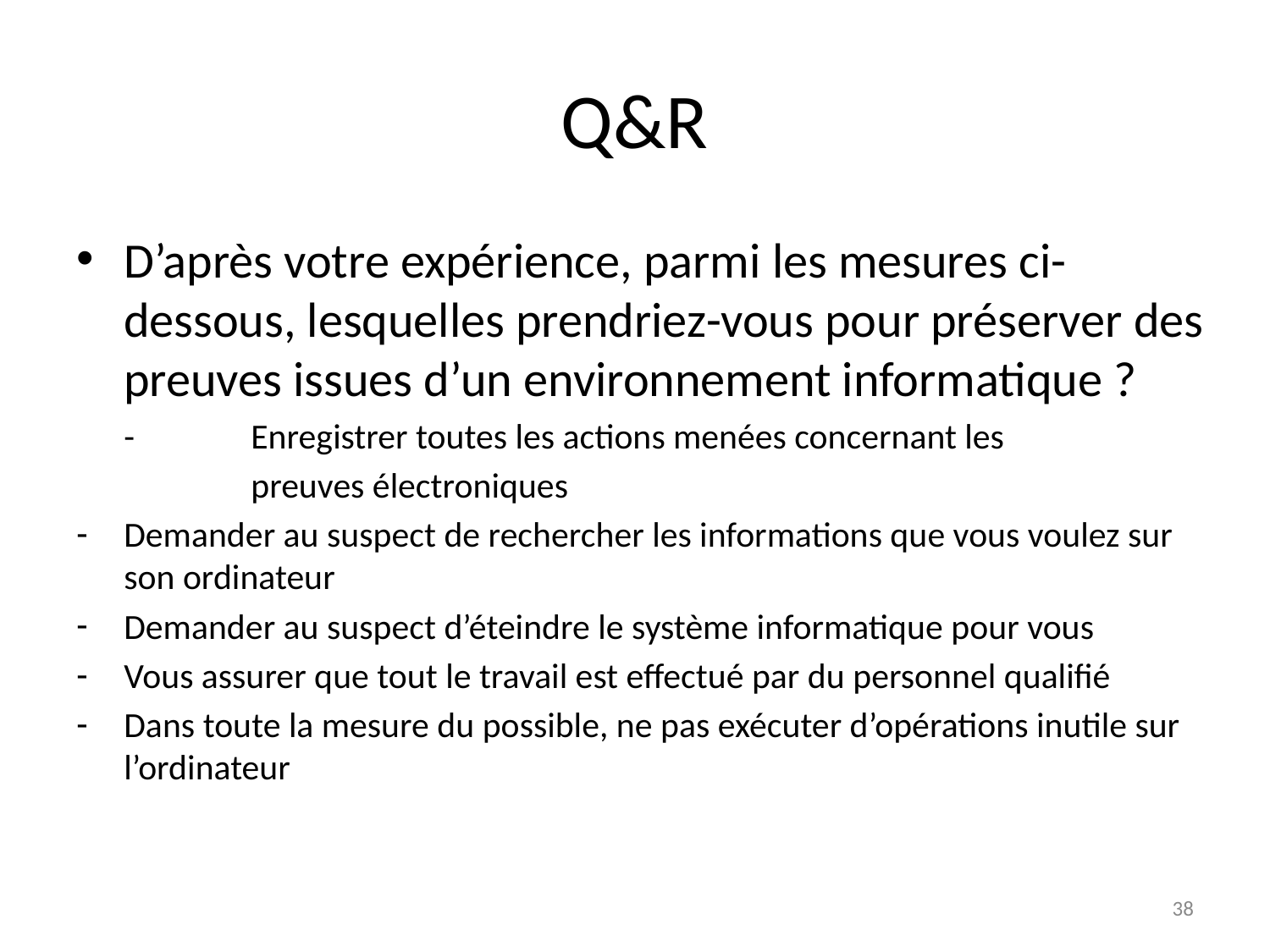

# Q&R
D’après votre expérience, parmi les mesures ci-dessous, lesquelles prendriez-vous pour préserver des preuves issues d’un environnement informatique ?
	-	Enregistrer toutes les actions menées concernant les
		preuves électroniques
Demander au suspect de rechercher les informations que vous voulez sur son ordinateur
Demander au suspect d’éteindre le système informatique pour vous
Vous assurer que tout le travail est effectué par du personnel qualifié
Dans toute la mesure du possible, ne pas exécuter d’opérations inutile sur l’ordinateur
38